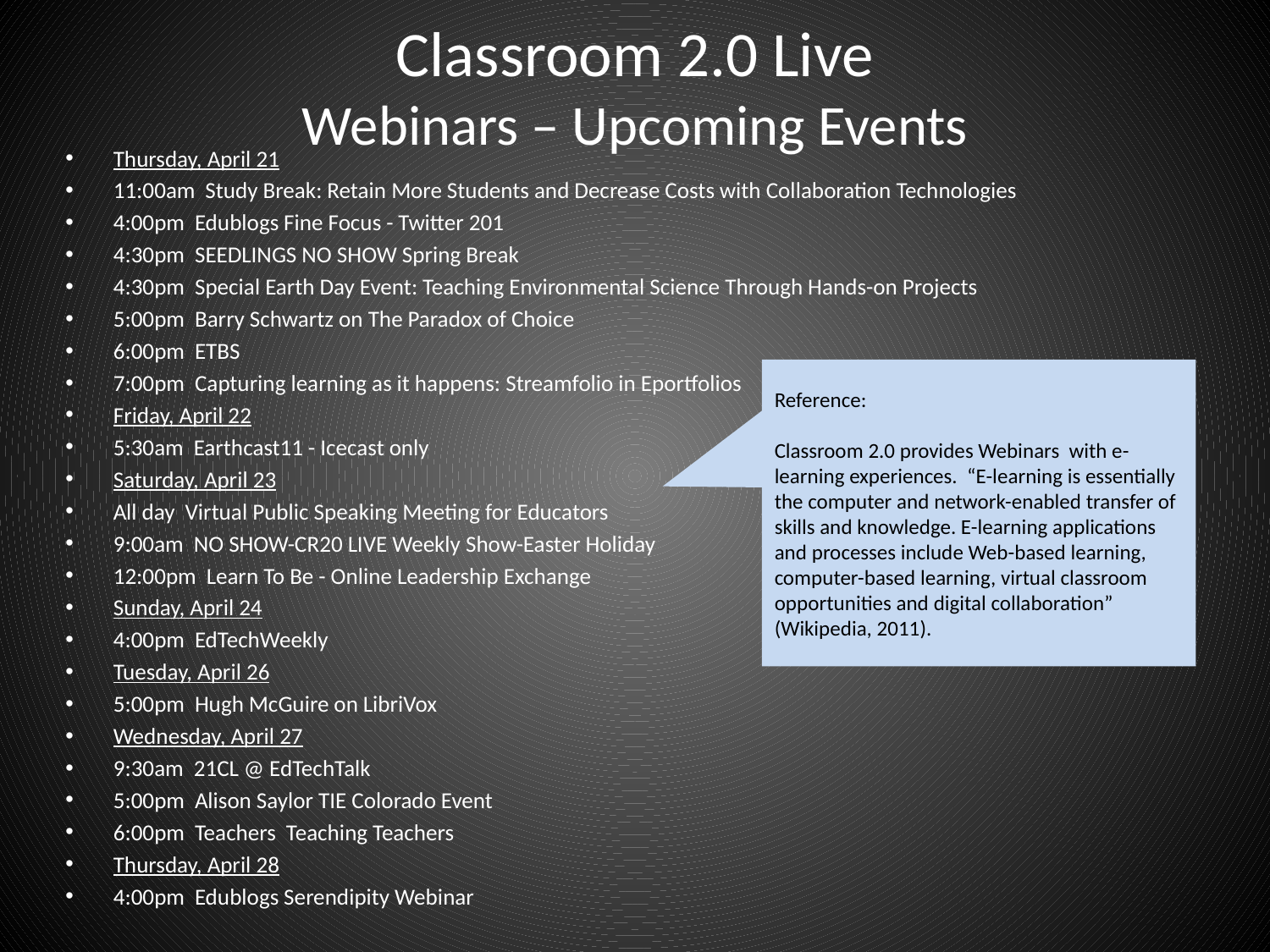

# Classroom 2.0 Live Webinars – Upcoming Events
Thursday, April 21
11:00am  Study Break: Retain More Students and Decrease Costs with Collaboration Technologies
4:00pm  Edublogs Fine Focus - Twitter 201
4:30pm  SEEDLINGS NO SHOW Spring Break
4:30pm  Special Earth Day Event: Teaching Environmental Science Through Hands-on Projects
5:00pm  Barry Schwartz on The Paradox of Choice
6:00pm  ETBS
7:00pm  Capturing learning as it happens: Streamfolio in Eportfolios
Friday, April 22
5:30am  Earthcast11 - Icecast only
Saturday, April 23
All day  Virtual Public Speaking Meeting for Educators
9:00am  NO SHOW-CR20 LIVE Weekly Show-Easter Holiday
12:00pm  Learn To Be - Online Leadership Exchange
Sunday, April 24
4:00pm  EdTechWeekly
Tuesday, April 26
5:00pm  Hugh McGuire on LibriVox
Wednesday, April 27
9:30am  21CL @ EdTechTalk
5:00pm  Alison Saylor TIE Colorado Event
6:00pm  Teachers  Teaching Teachers
Thursday, April 28
4:00pm  Edublogs Serendipity Webinar

Reference:

Classroom 2.0 provides Webinars  with e-learning experiences.  “E-learning is essentially the computer and network-enabled transfer of skills and knowledge. E-learning applications and processes include Web-based learning, computer-based learning, virtual classroom opportunities and digital collaboration” (Wikipedia, 2011).